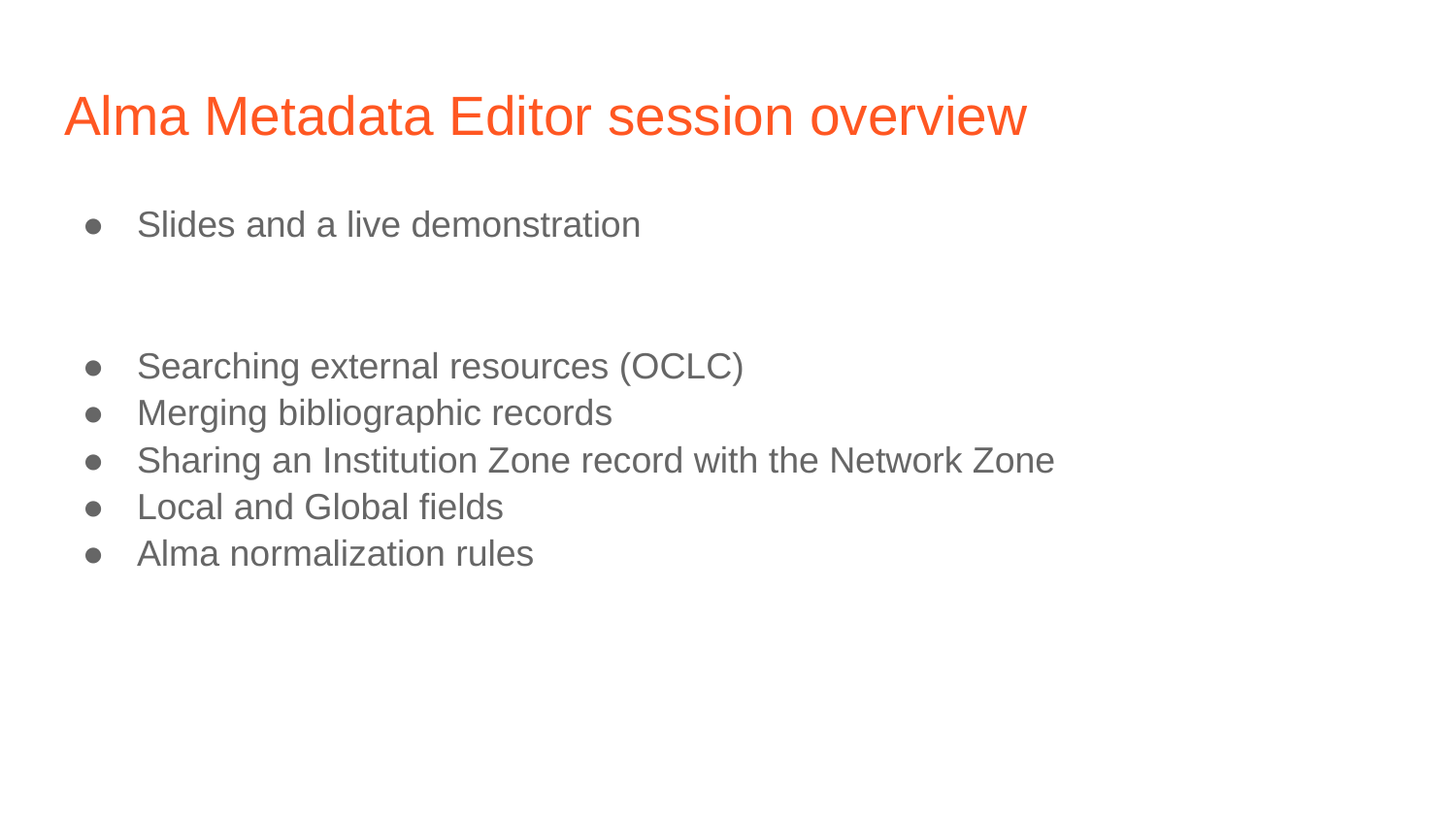

# Alma Metadata Editor session overview
Slides and a live demonstration

Searching external resources (OCLC)
Merging bibliographic records
Sharing an Institution Zone record with the Network Zone
Local and Global fields
Alma normalization rules